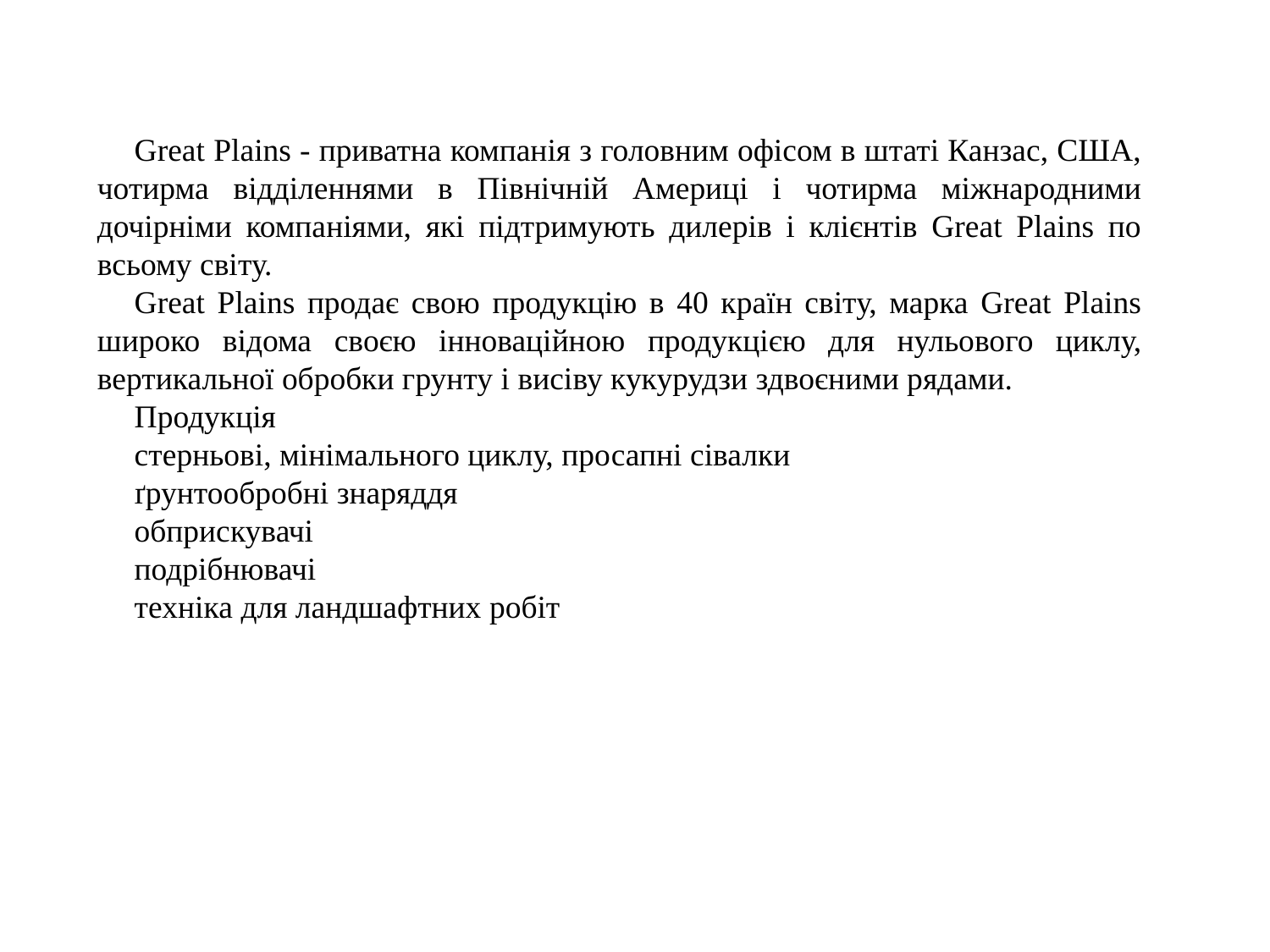

Great Plains - приватна компанія з головним офісом в штаті Канзас, США, чотирма відділеннями в Північній Америці і чотирма міжнародними дочірніми компаніями, які підтримують дилерів і клієнтів Great Plains по всьому світу.
Great Plains продає свою продукцію в 40 країн світу, марка Great Plains широко відома своєю інноваційною продукцією для нульового циклу, вертикальної обробки грунту і висіву кукурудзи здвоєними рядами.
Продукція
стерньові, мінімального циклу, просапні сівалки
ґрунтообробні знаряддя
обприскувачі
подрібнювачі
техніка для ландшафтних робіт